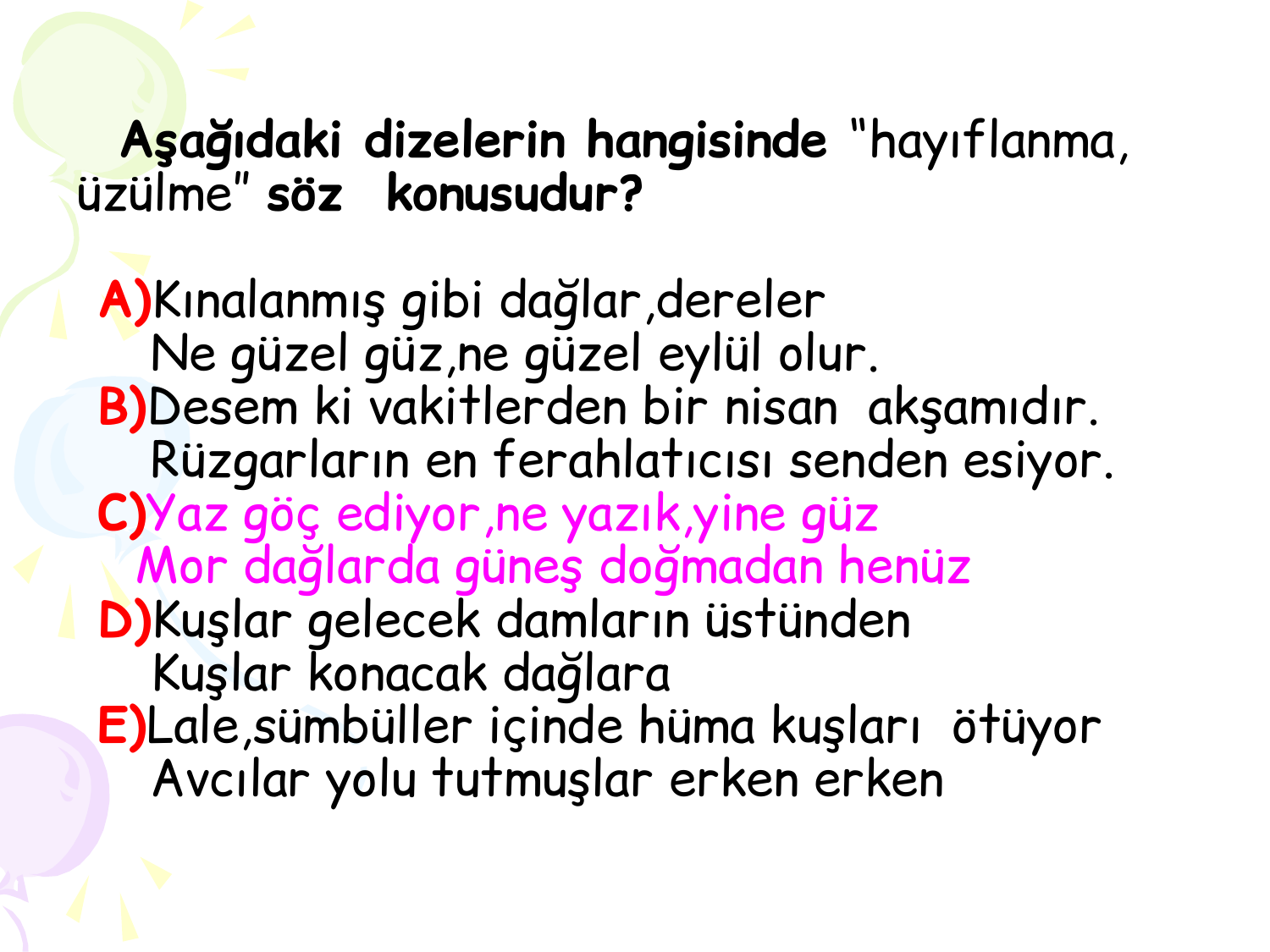

# Aşağıdaki dizelerin hangisinde “hayıflanma, üzülme” söz  konusudur? A)Kınalanmış gibi dağlar,dereler Ne güzel güz,ne güzel eylül olur. B)Desem ki vakitlerden bir nisan  akşamıdır. Rüzgarların en ferahlatıcısı senden esiyor. C)Yaz göç ediyor,ne yazık,yine güz Mor dağlarda güneş doğmadan henüz D)Kuşlar gelecek damların üstünden Kuşlar konacak dağlara E)Lale,sümbüller içinde hüma kuşları  ötüyor Avcılar yolu tutmuşlar erken erken